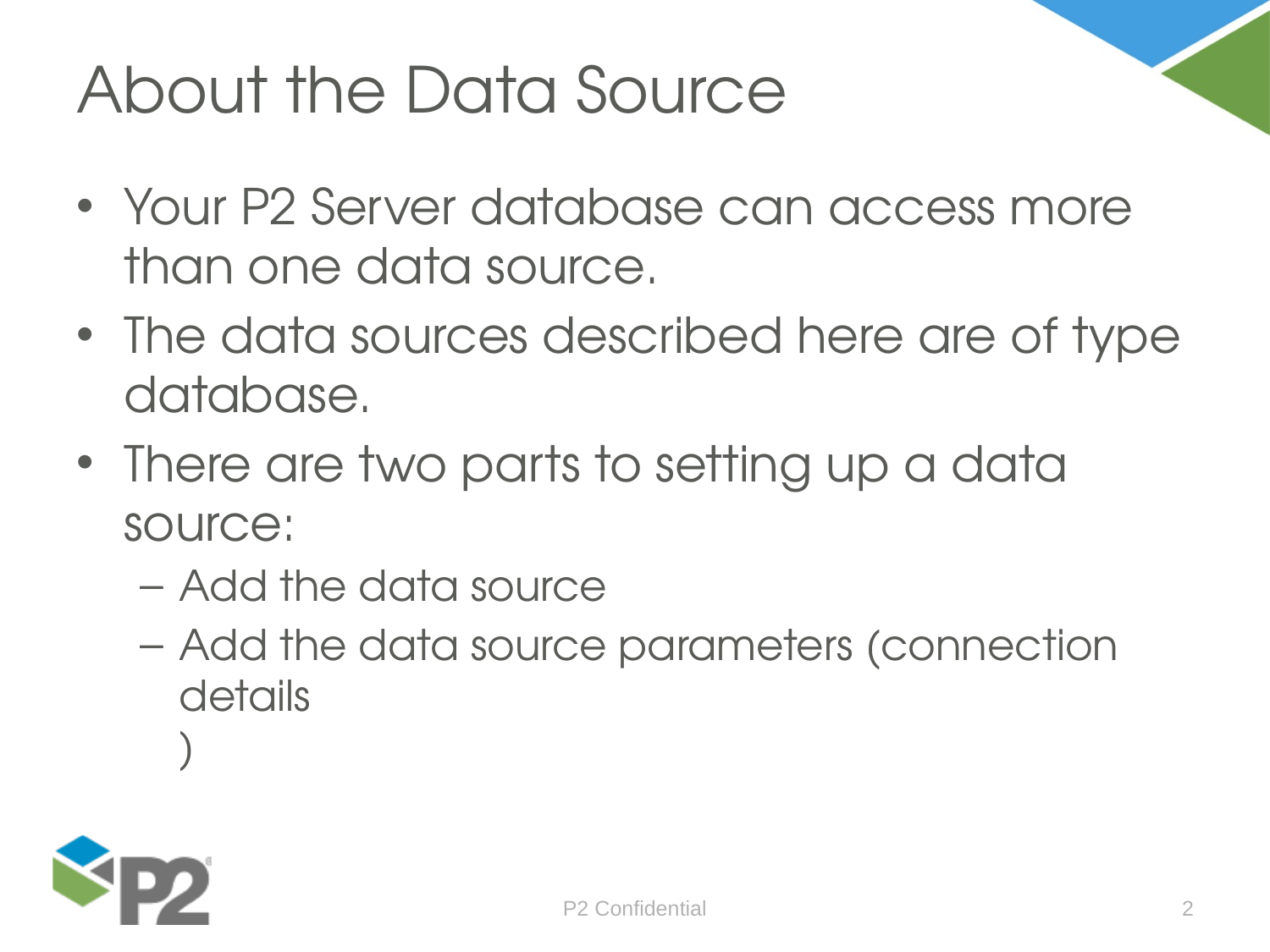

# About the Data Source
Your P2 Server database can access more than one data source.
The data sources described here are of type database.
There are two parts to setting up a data source:
Add the data source
Add the data source parameters (connection details
)
P2 Confidential
2